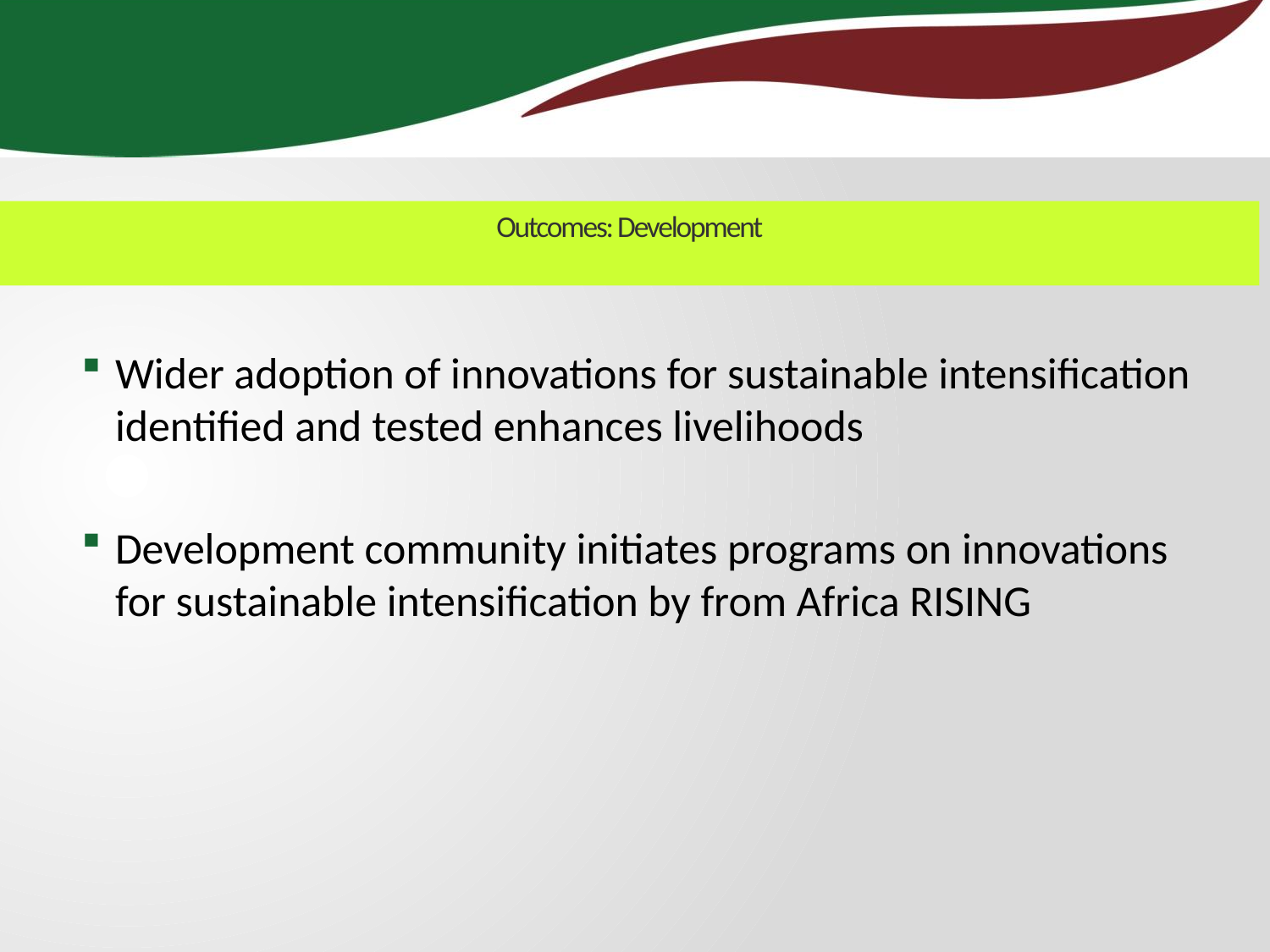

# Outcomes: Development
Wider adoption of innovations for sustainable intensification identified and tested enhances livelihoods

Development community initiates programs on innovations  for sustainable intensification by from Africa RISING